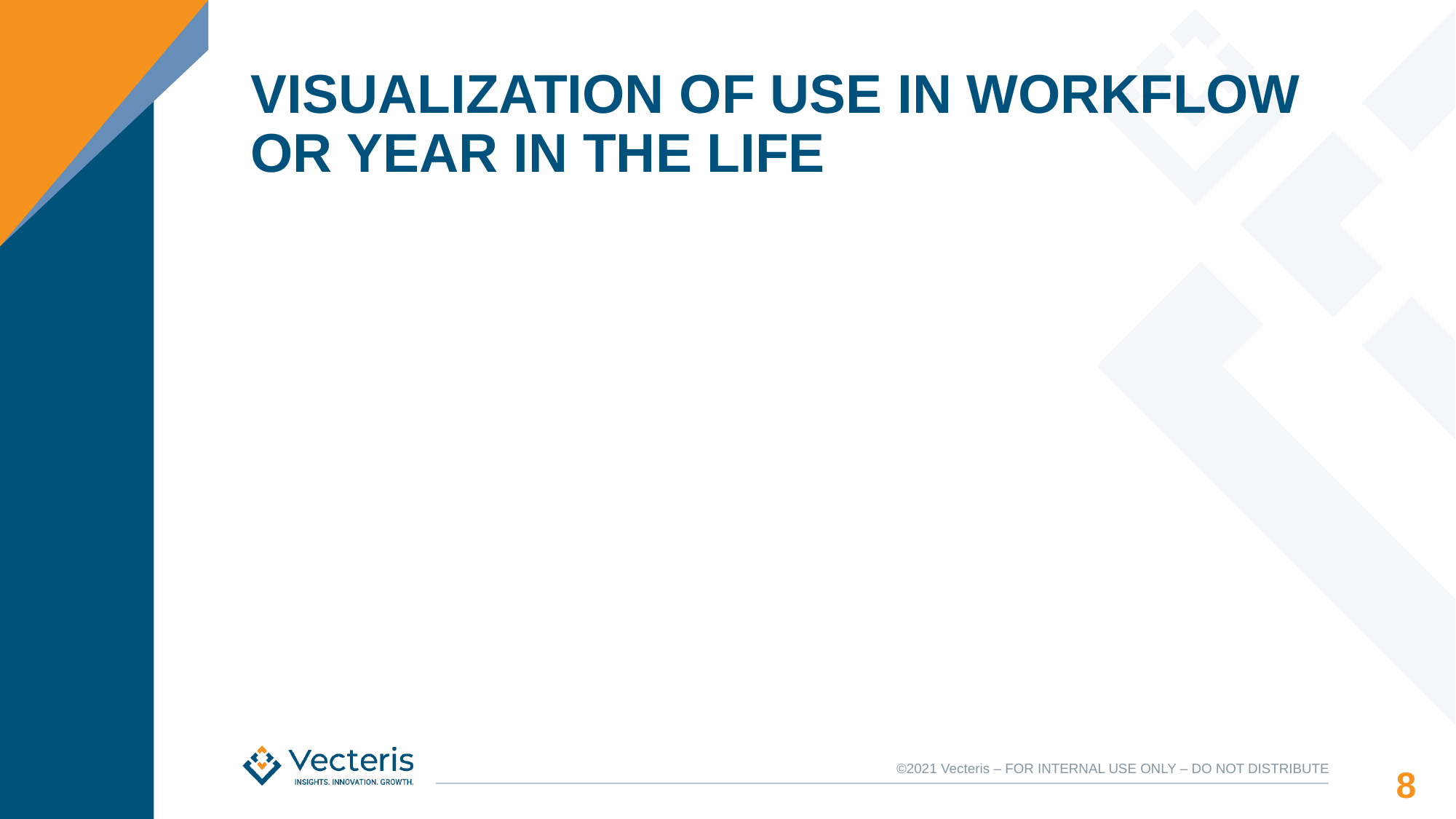

VISUALIZATION OF USE IN WORKFLOW OR YEAR IN THE LIFE
8
©2021 Vecteris – FOR INTERNAL USE ONLY – DO NOT DISTRIBUTE